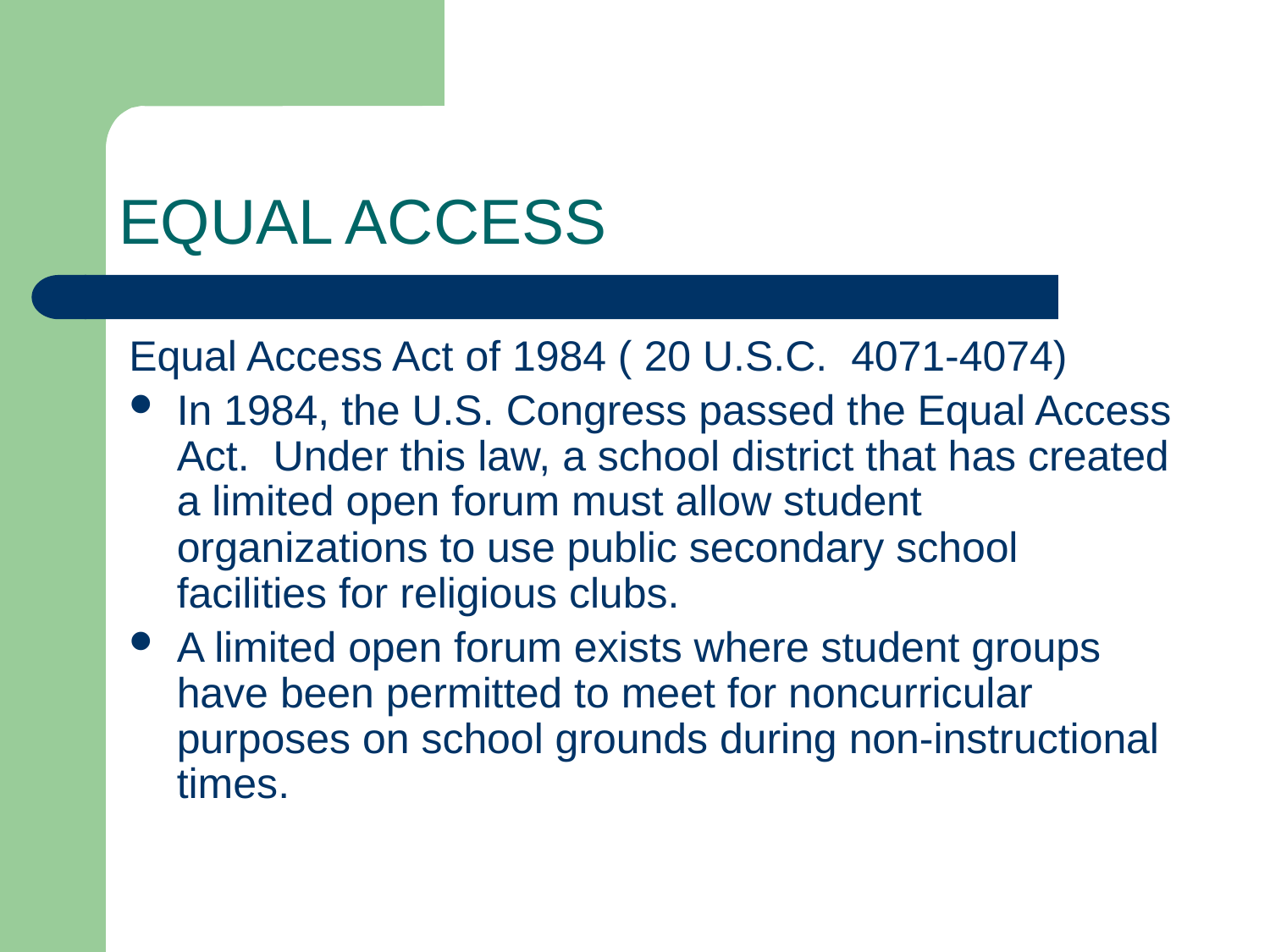

# EQUAL ACCESS
Equal Access Act of 1984 ( 20 U.S.C.  4071-4074)
In 1984, the U.S. Congress passed the Equal Access Act.  Under this law, a school district that has created a limited open forum must allow student organizations to use public secondary school facilities for religious clubs.
A limited open forum exists where student groups have been permitted to meet for noncurricular purposes on school grounds during non-instructional times.